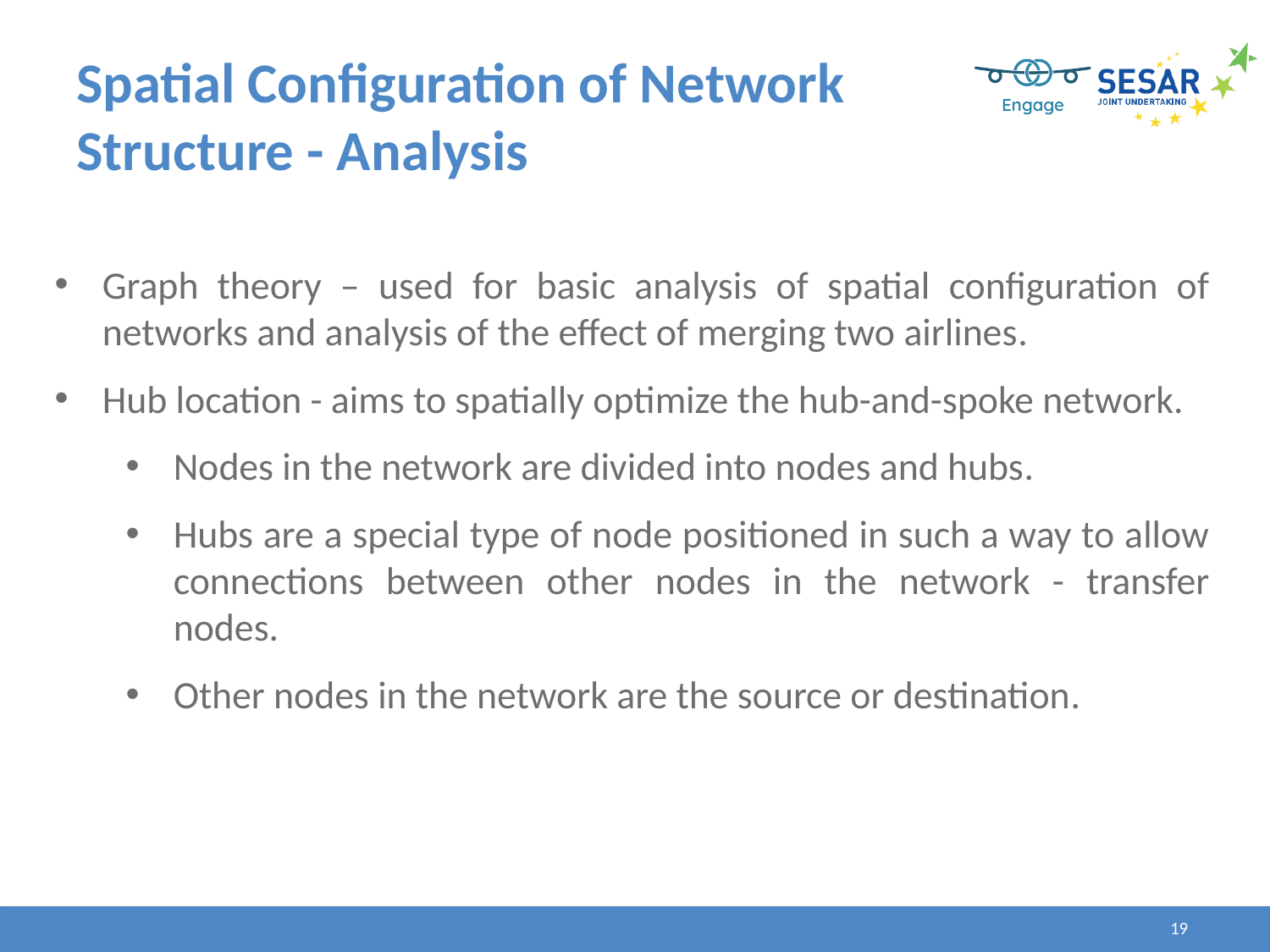

# Spatial Configuration of Network Structure - Analysis
Graph theory – used for basic analysis of spatial configuration of networks and analysis of the effect of merging two airlines.
Hub location - aims to spatially optimize the hub-and-spoke network.
Nodes in the network are divided into nodes and hubs.
Hubs are a special type of node positioned in such a way to allow connections between other nodes in the network - transfer nodes.
Other nodes in the network are the source or destination.
19